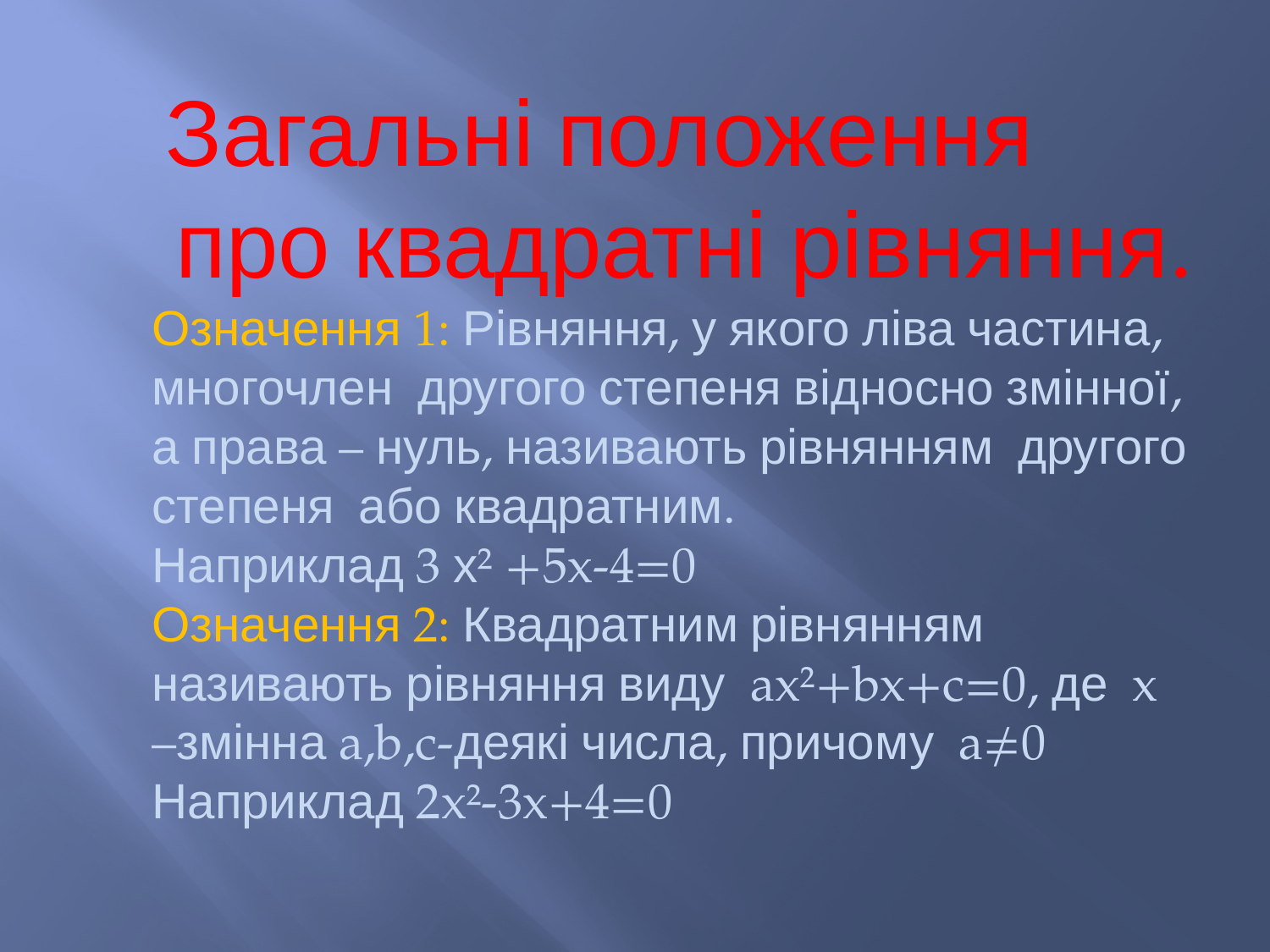

Загальні положення
 про квадратні рівняння.
Означення 1: Рівняння, у якого ліва частина, многочлен  другого степеня відносно змінної, а права – нуль, називають рівнянням  другого степеня  або квадратним.
Наприклад 3 х² +5x-4=0
Означення 2: Квадратним рівнянням називають рівняння виду  ax²+bx+c=0, де  x –змінна a,b,c-деякі числа, причому  a≠0
Наприклад 2x²-3x+4=0